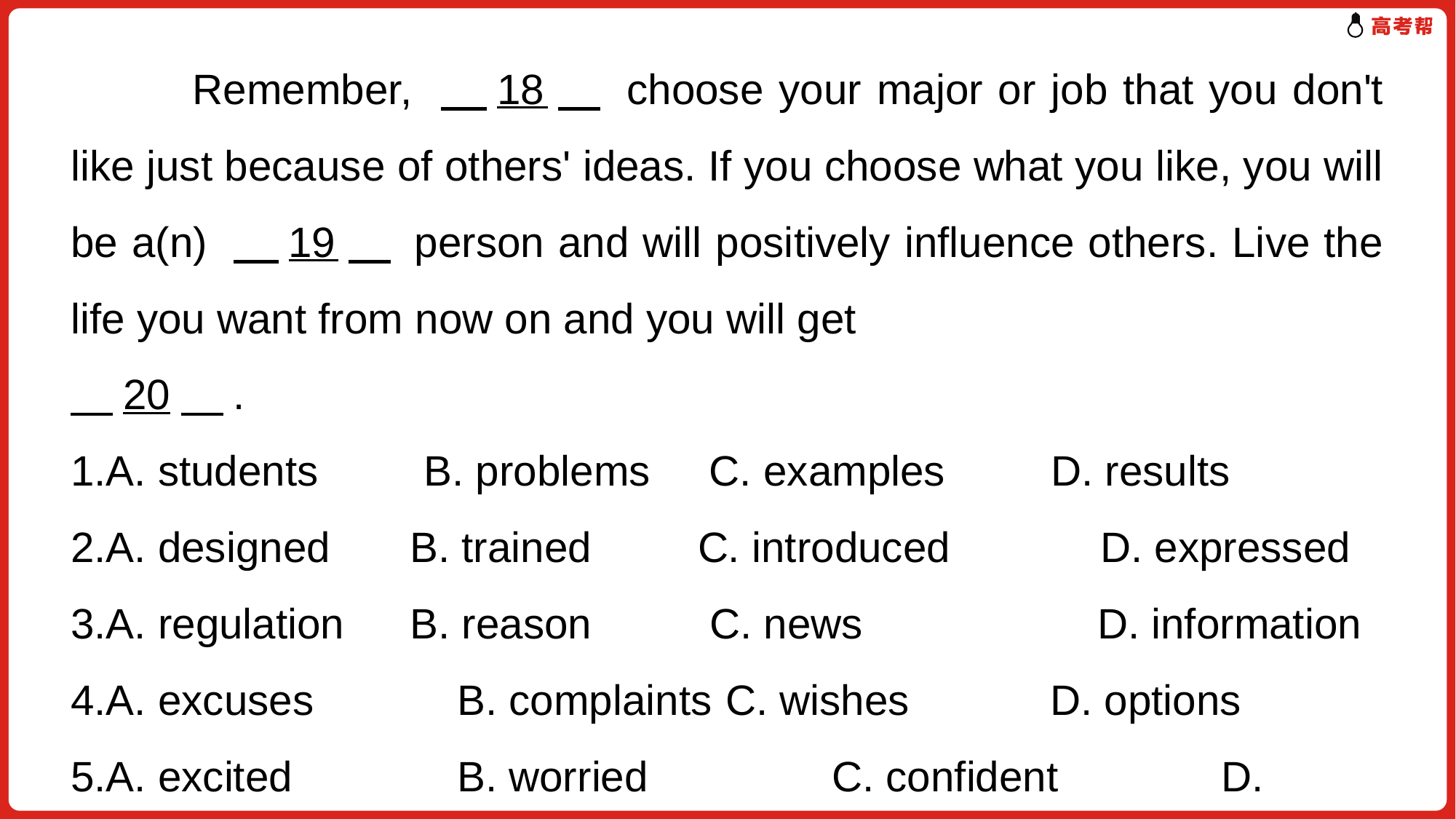

Remember, 　18　 choose your major or job that you don't like just because of others' ideas. If you choose what you like, you will be a(n) 　19　 person and will positively influence others. Live the life you want from now on and you will get
　20　.
1.A. students　　B. problems     C. examples　　D. results
2.A. designed	 B. trained         C. introduced	    D. expressed
3.A. regulation	 B. reason          C. news	             D. information
4.A. excuses	     B. complaints	C. wishes	         D. options
5.A. excited	     B. worried	         C. confident	     D. careful